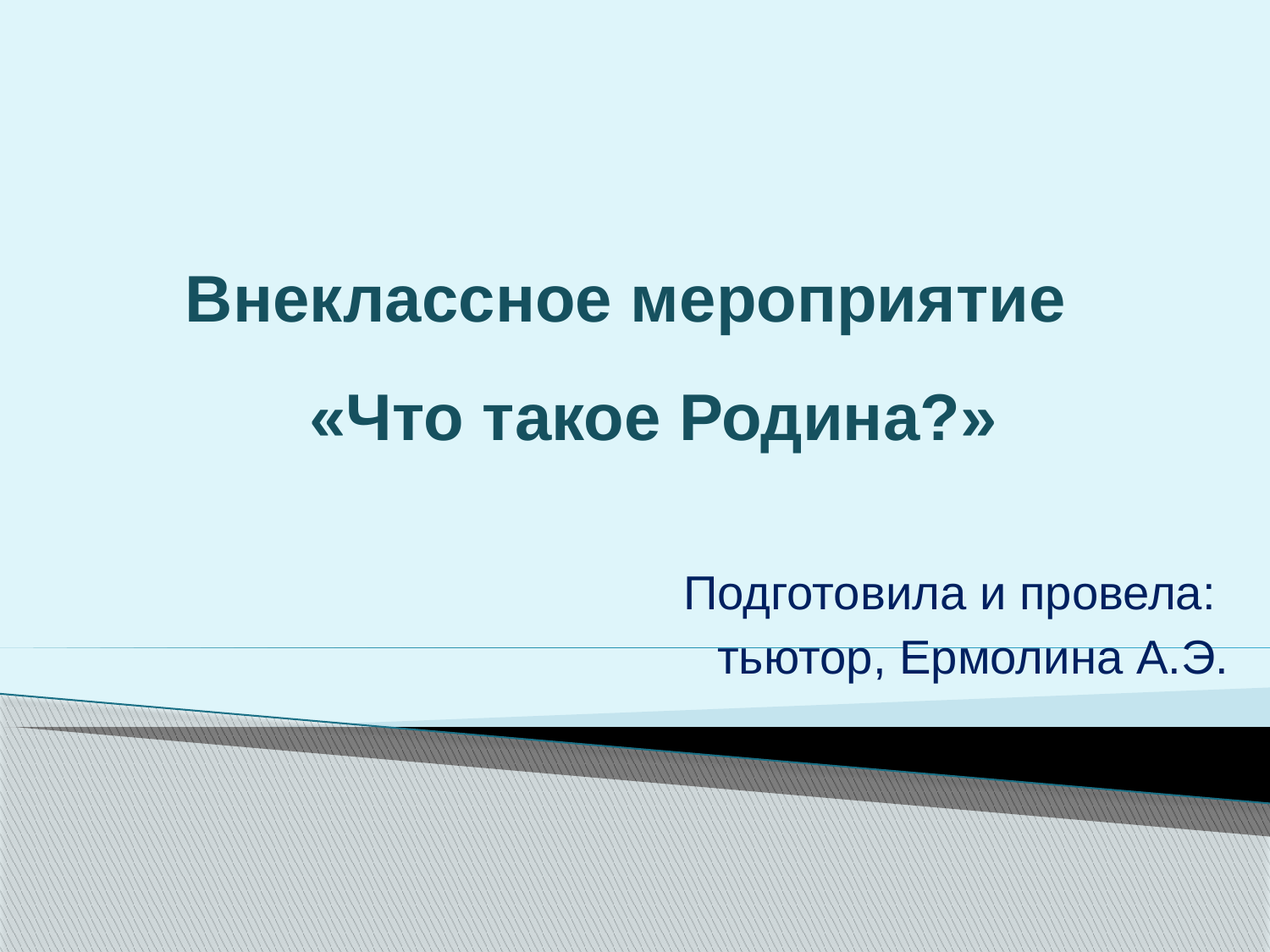

# Внеклассное мероприятие «Что такое Родина?»
Подготовила и провела:
тьютор, Ермолина А.Э.